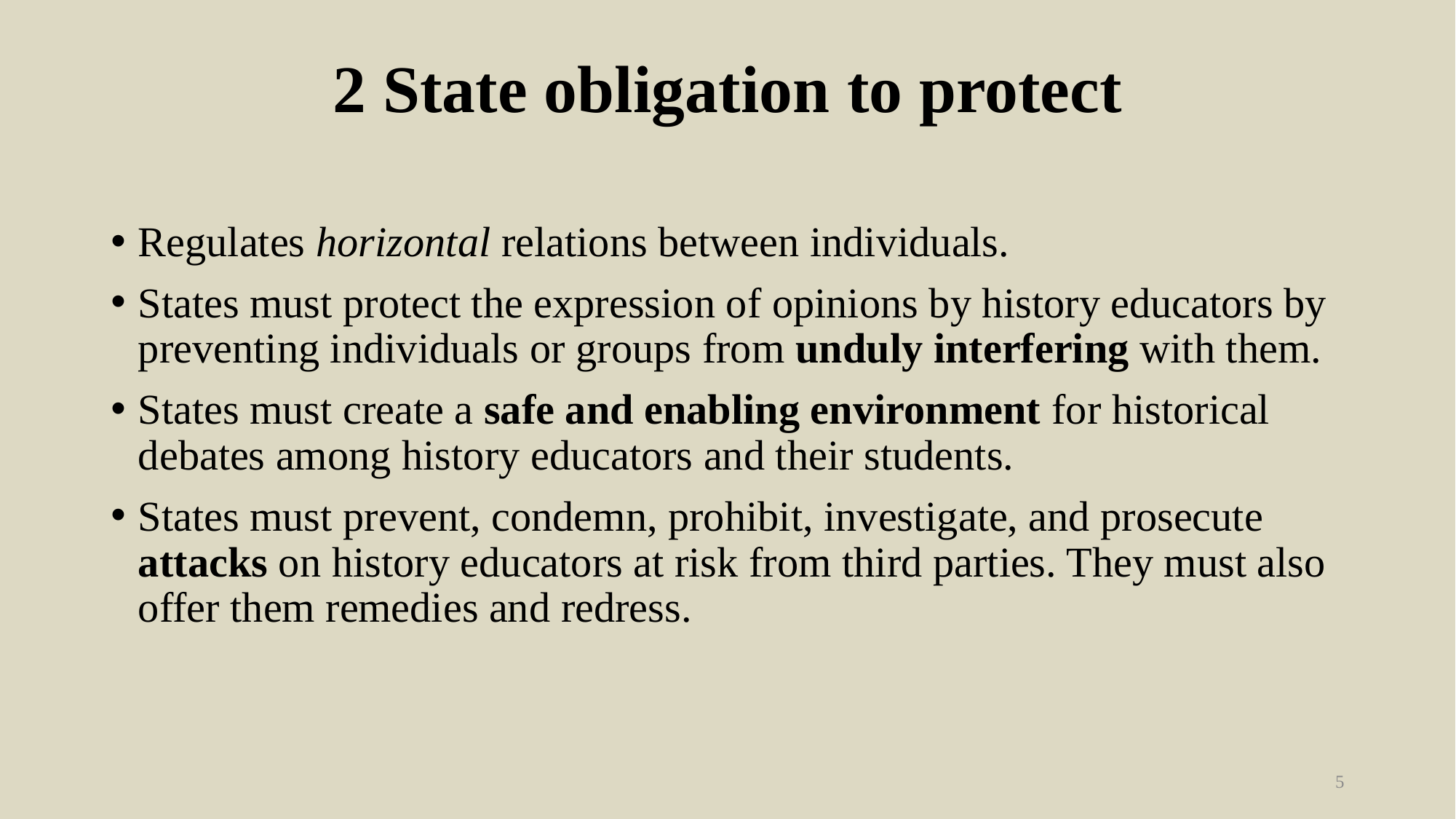

# 2 State obligation to protect

Regulates horizontal relations between individuals.
States must protect the expression of opinions by history educators by preventing individuals or groups from unduly interfering with them.
States must create a safe and enabling environment for historical debates among history educators and their students.
States must prevent, condemn, prohibit, investigate, and prosecute attacks on history educators at risk from third parties. They must also offer them remedies and redress.
5